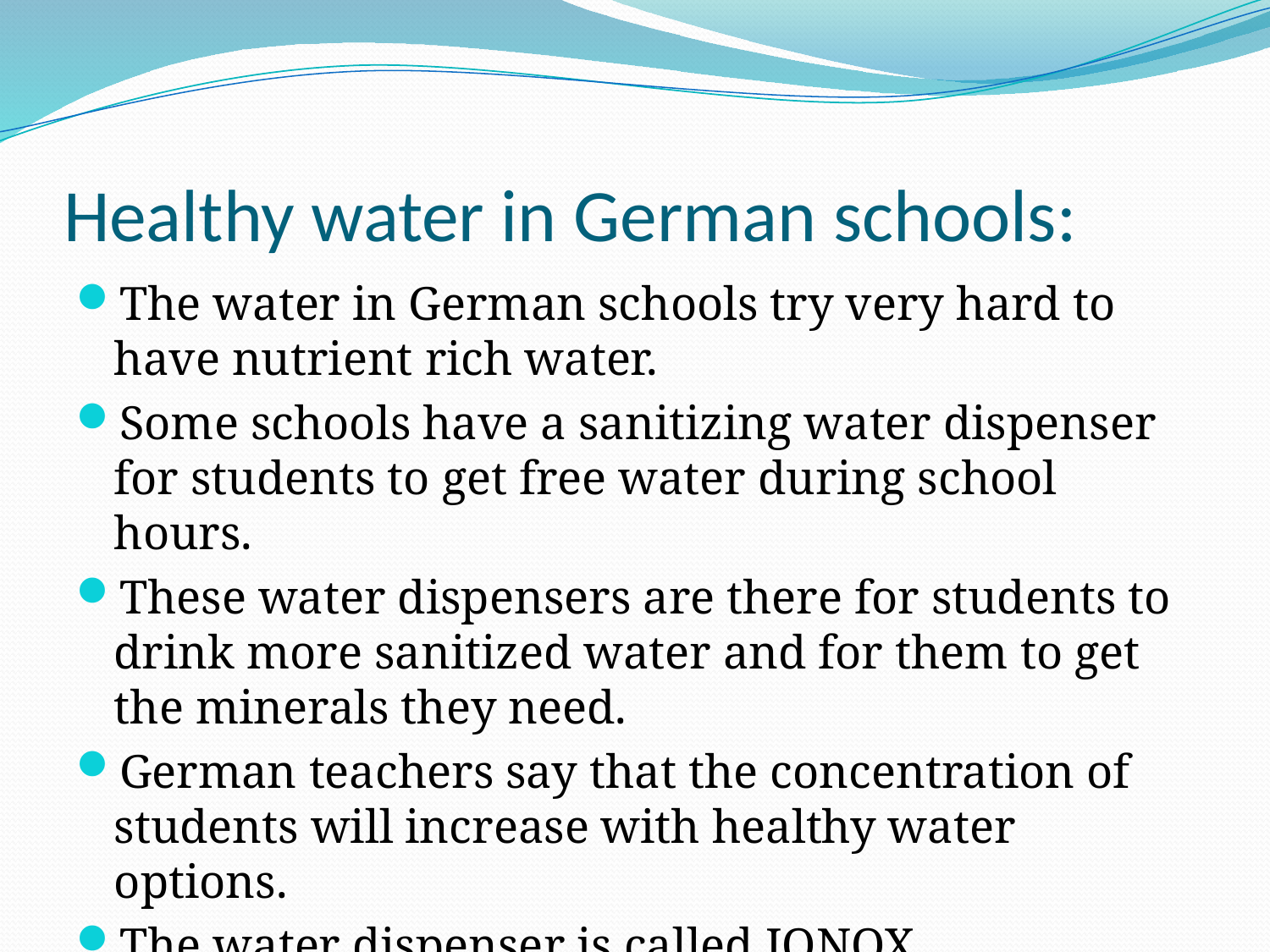

# Healthy water in German schools:
The water in German schools try very hard to have nutrient rich water.
Some schools have a sanitizing water dispenser for students to get free water during school hours.
These water dispensers are there for students to drink more sanitized water and for them to get the minerals they need.
German teachers say that the concentration of students will increase with healthy water options.
The water dispenser is called IONOX.